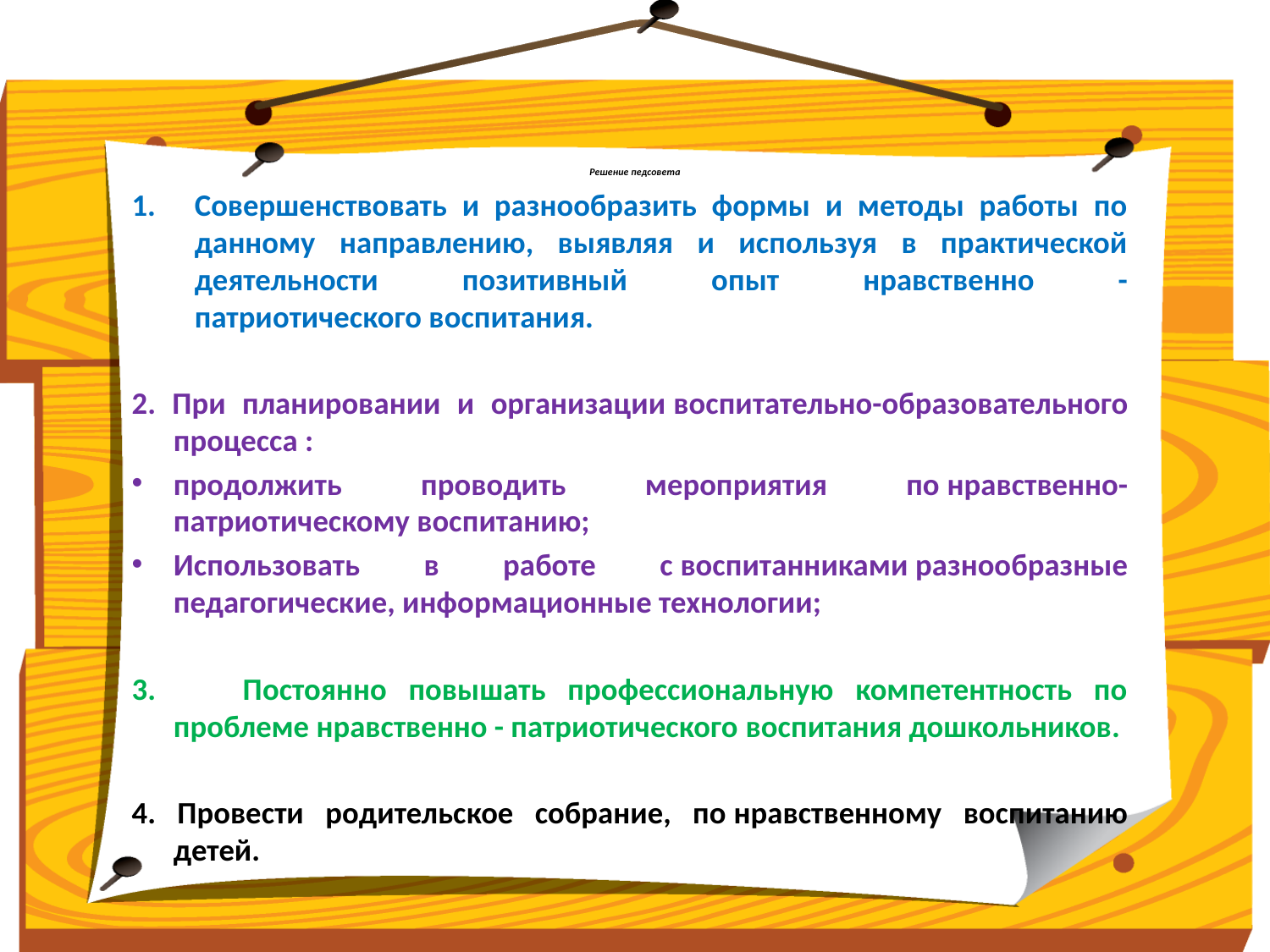

# Решение педсовета
Совершенствовать и разнообразить формы и методы работы по данному направлению, выявляя и используя в практической деятельности позитивный опыт нравственно - патриотического воспитания.

2. При планировании и организации воспитательно-образовательного процесса :
продолжить проводить мероприятия по нравственно-патриотическому воспитанию;
Использовать в работе с воспитанниками разнообразные педагогические, информационные технологии;

3.    Постоянно повышать профессиональную компетентность по проблеме нравственно - патриотического воспитания дошкольников.

4. Провести родительское собрание, по нравственному воспитанию детей.